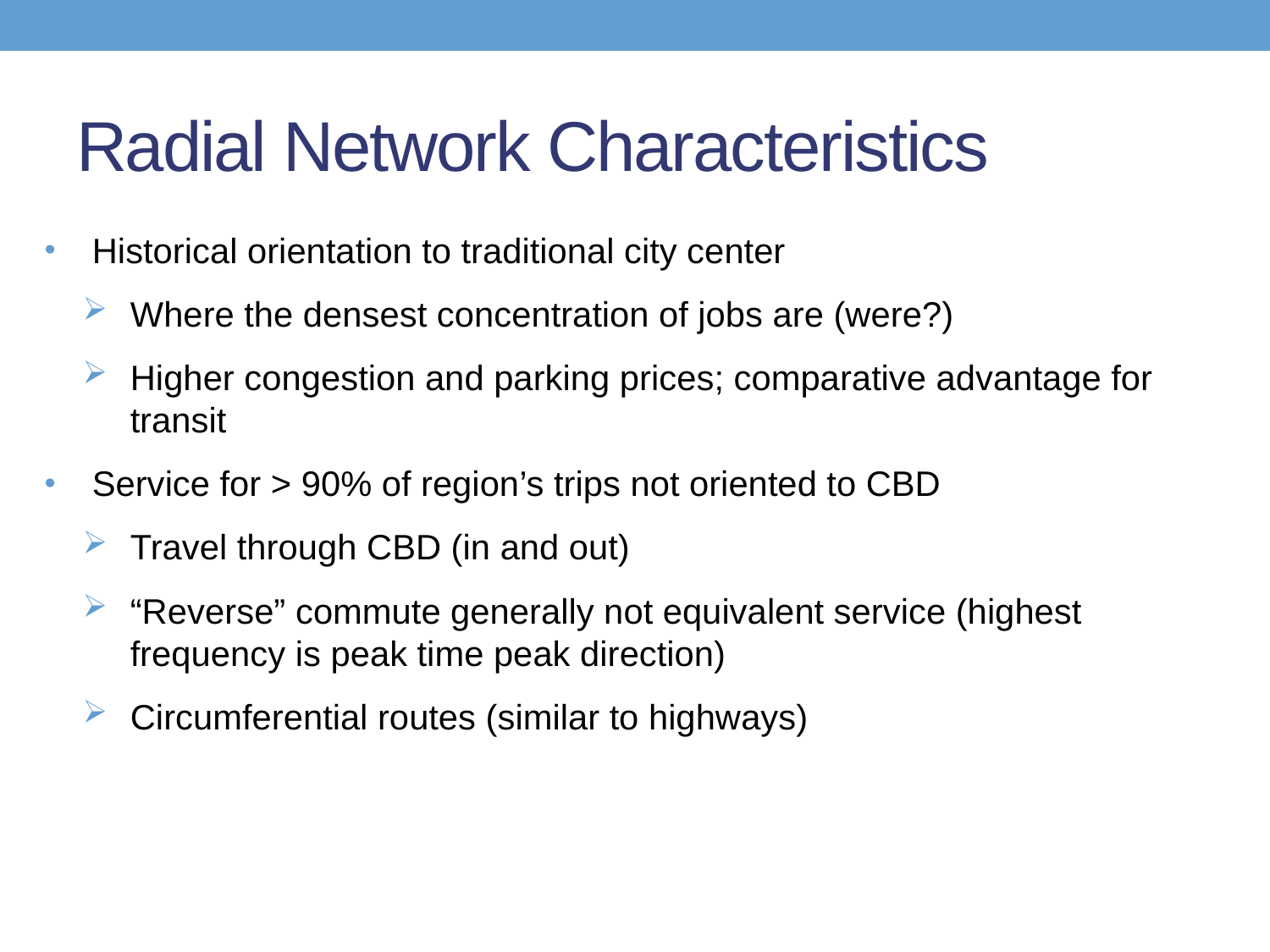

# Radial Network Characteristics
Historical orientation to traditional city center
Where the densest concentration of jobs are (were?)
Higher congestion and parking prices; comparative advantage for transit
Service for > 90% of region’s trips not oriented to CBD
Travel through CBD (in and out)
“Reverse” commute generally not equivalent service (highest frequency is peak time peak direction)
Circumferential routes (similar to highways)